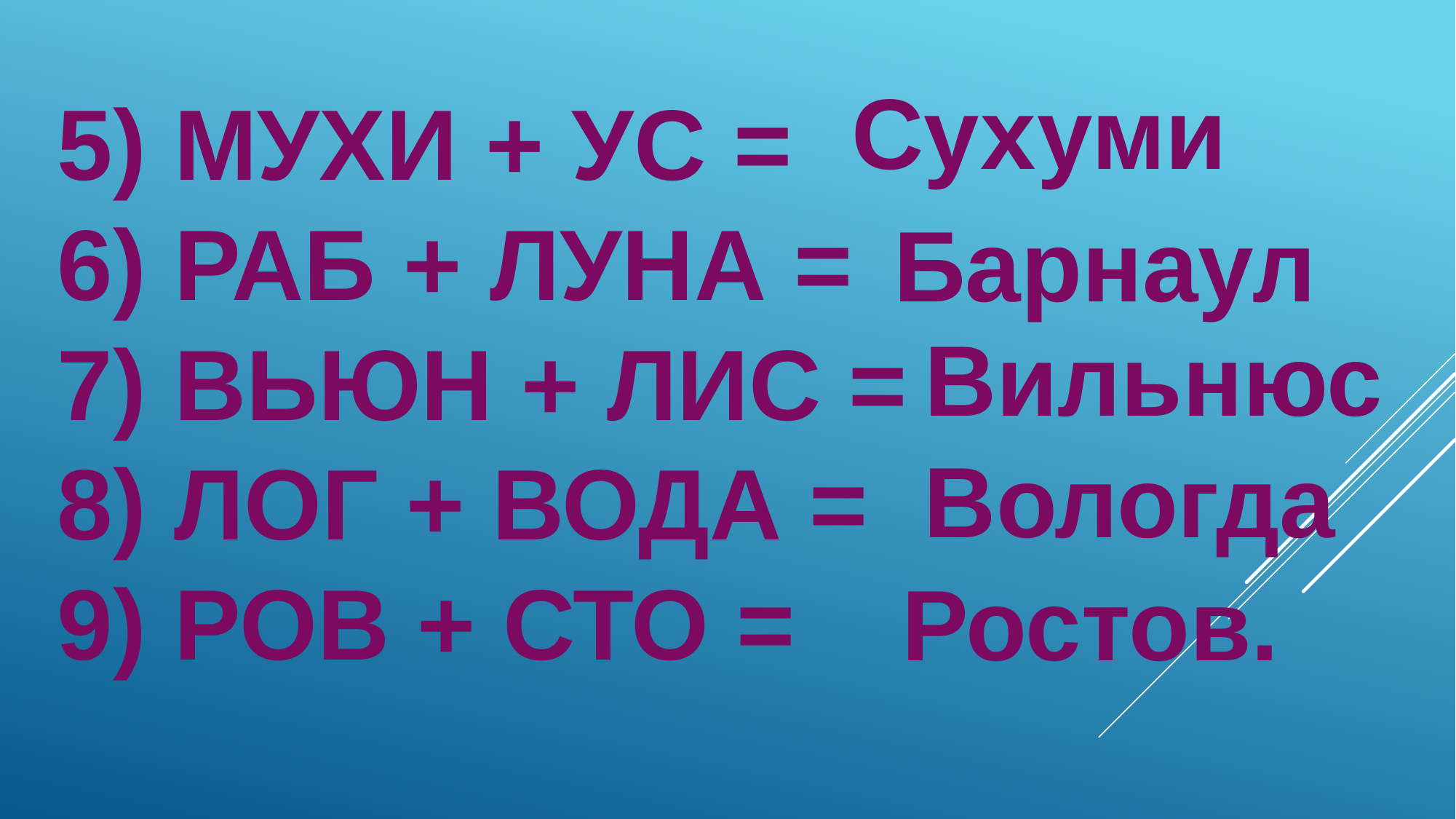

Сухуми
5) МУХИ + УС =
6) РАБ + ЛУНА =
7) ВЬЮН + ЛИС =
8) ЛОГ + ВОДА =
9) РОВ + СТО =
Барнаул
Вильнюс
Вологда
Ростов.